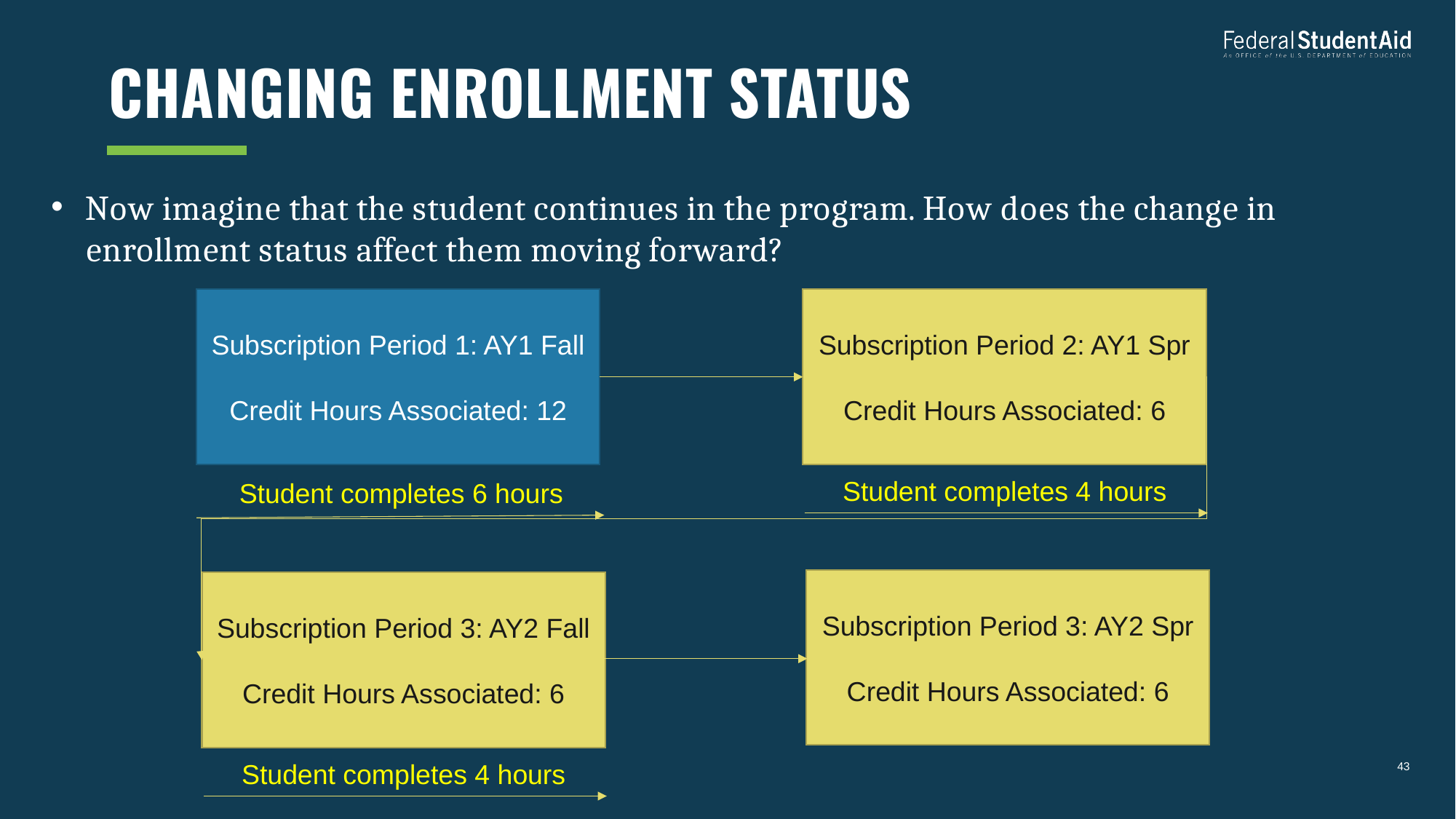

# Changing enrollment status
Now imagine that the student continues in the program. How does the change in enrollment status affect them moving forward?
Subscription Period 1: AY1 Fall

Credit Hours Associated: 12
Subscription Period 2: AY1 Spr

Credit Hours Associated: 6
Student completes 4 hours
Student completes 6 hours
Subscription Period 3: AY2 Spr

Credit Hours Associated: 6
Subscription Period 3: AY2 Fall

Credit Hours Associated: 6
Student completes 4 hours
43